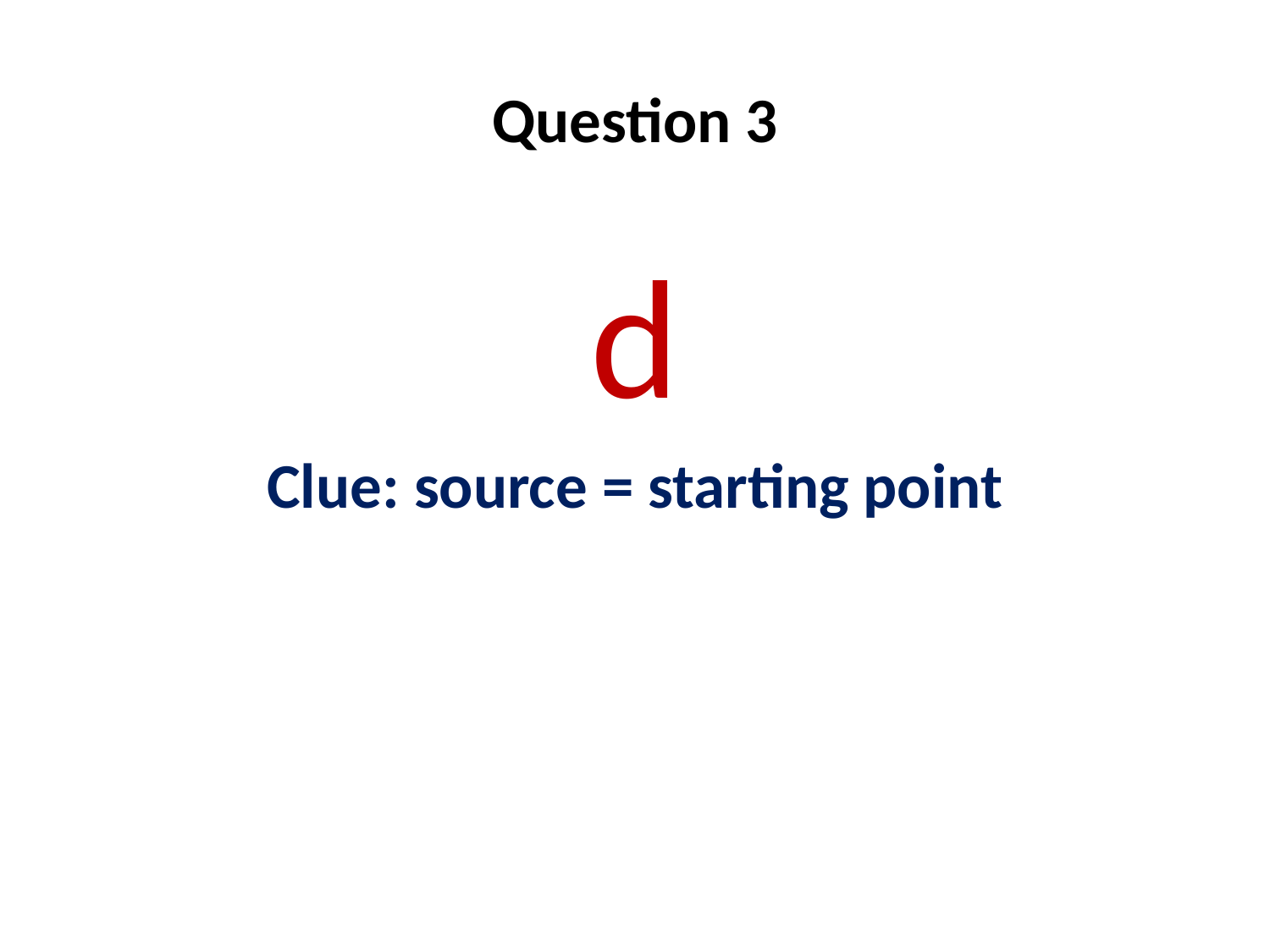

# Question 3
d
Clue: source = starting point